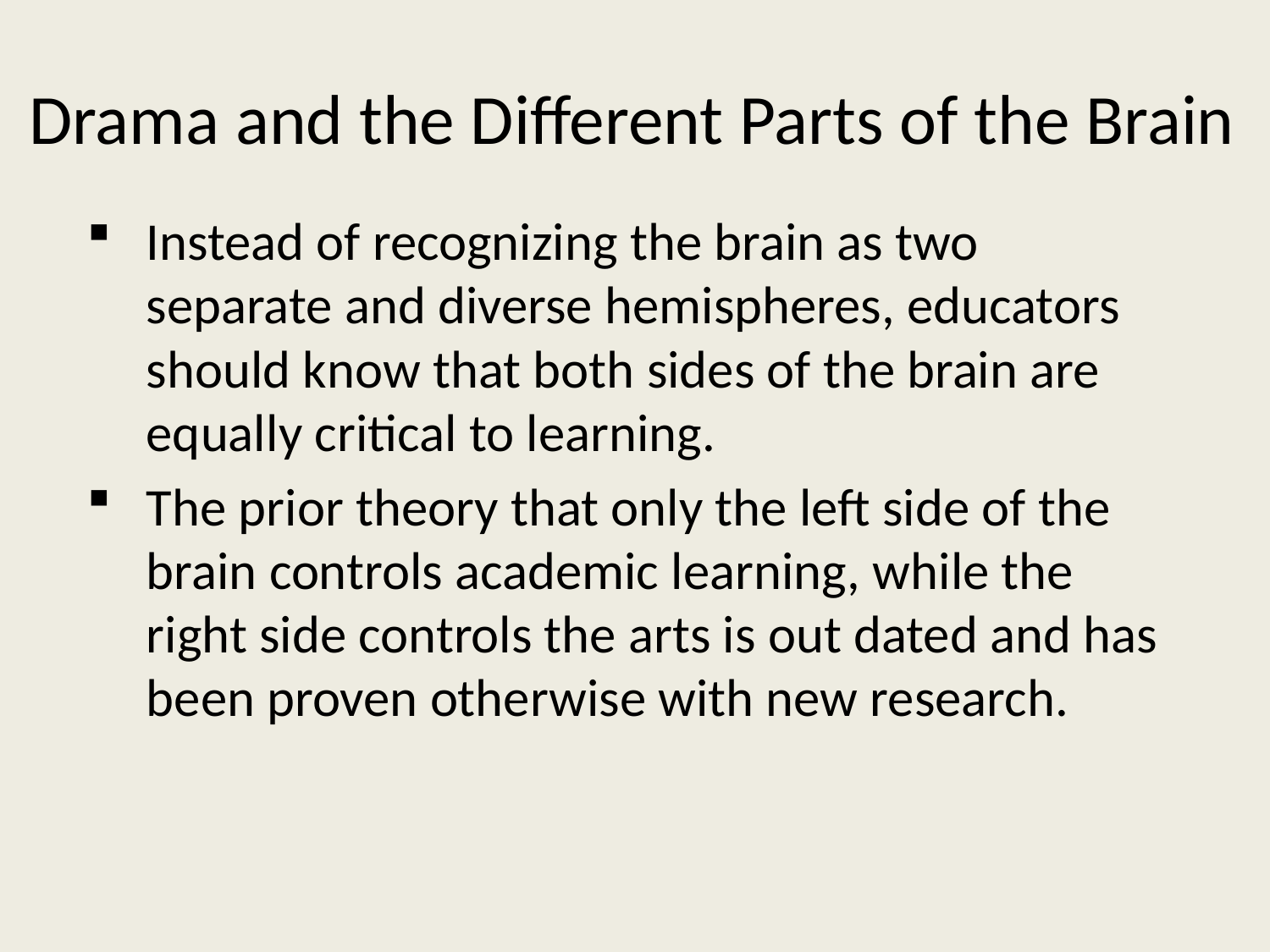

# Drama and the Different Parts of the Brain
Instead of recognizing the brain as two separate and diverse hemispheres, educators should know that both sides of the brain are equally critical to learning.
The prior theory that only the left side of the brain controls academic learning, while the right side controls the arts is out dated and has been proven otherwise with new research.